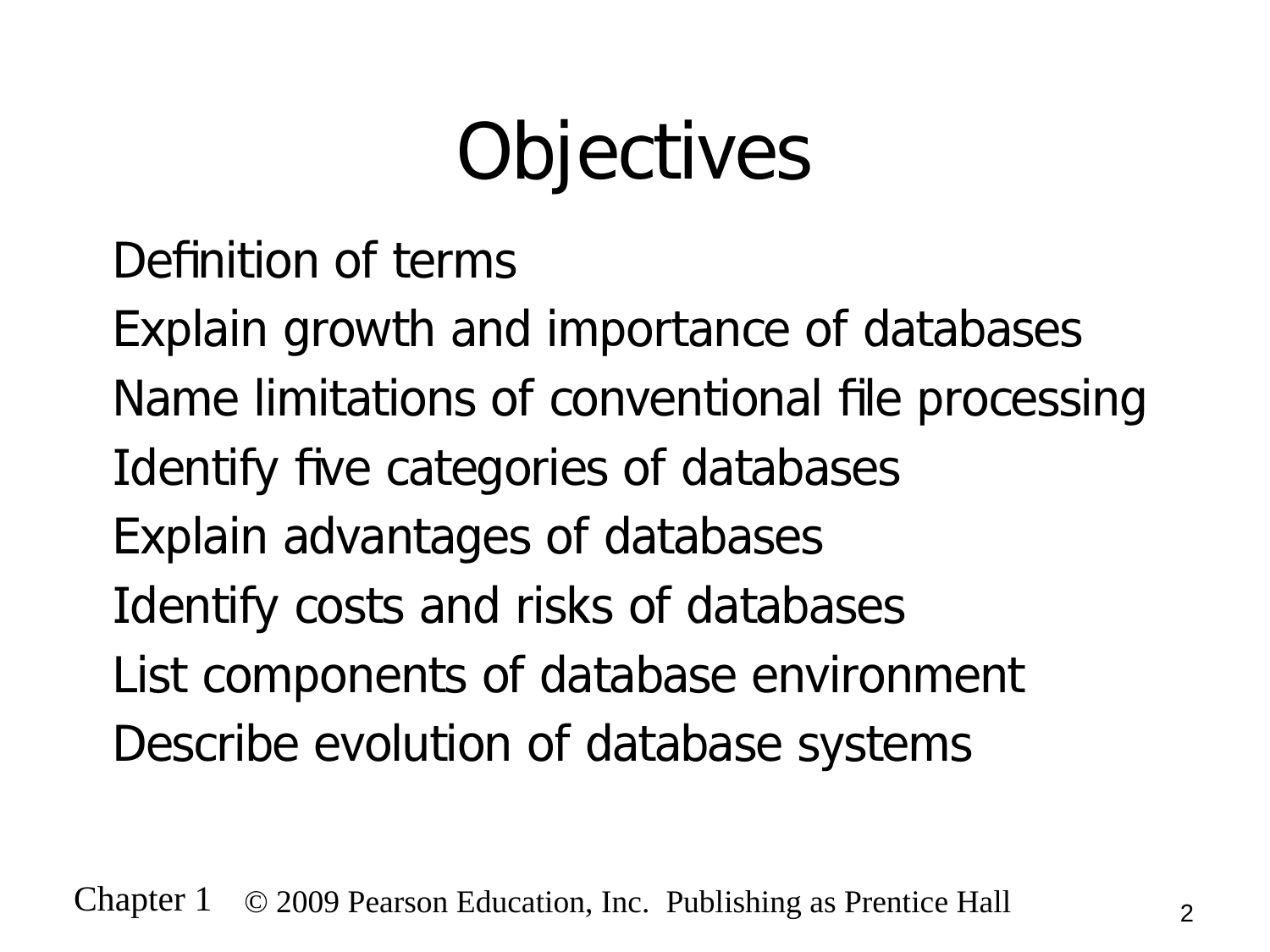

# Objectives
Definition of terms
Explain growth and importance of databases
Name limitations of conventional file processing
Identify five categories of databases
Explain advantages of databases
Identify costs and risks of databases
List components of database environment
Describe evolution of database systems
2